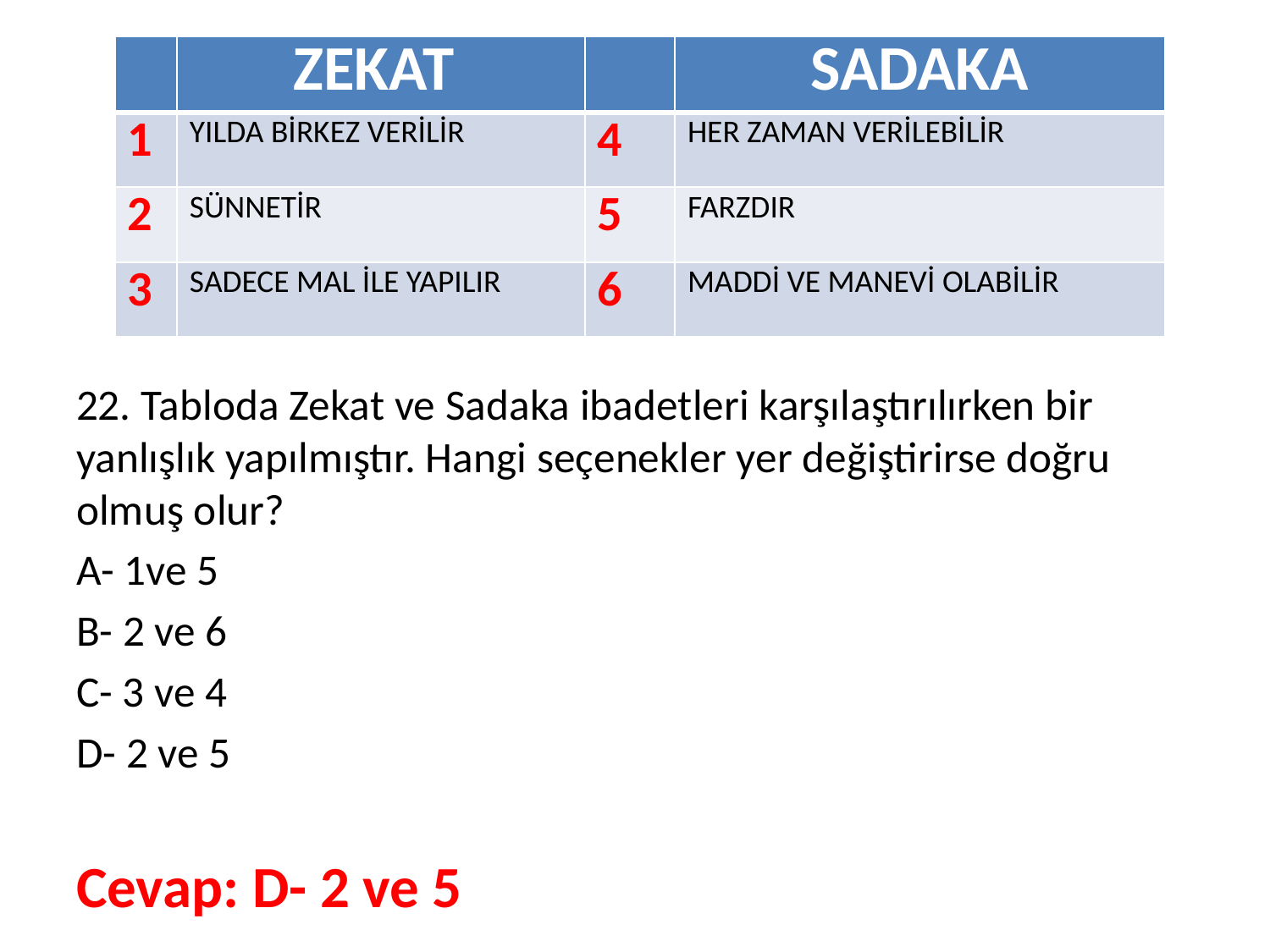

|  | ZEKAT |  | SADAKA |
| --- | --- | --- | --- |
| 1 | YILDA BİRKEZ VERİLİR | 4 | HER ZAMAN VERİLEBİLİR |
| 2 | SÜNNETİR | 5 | FARZDIR |
| 3 | SADECE MAL İLE YAPILIR | 6 | MADDİ VE MANEVİ OLABİLİR |

22. Tabloda Zekat ve Sadaka ibadetleri karşılaştırılırken bir yanlışlık yapılmıştır. Hangi seçenekler yer değiştirirse doğru olmuş olur?
A- 1ve 5
B- 2 ve 6
C- 3 ve 4
D- 2 ve 5

Cevap: D- 2 ve 5